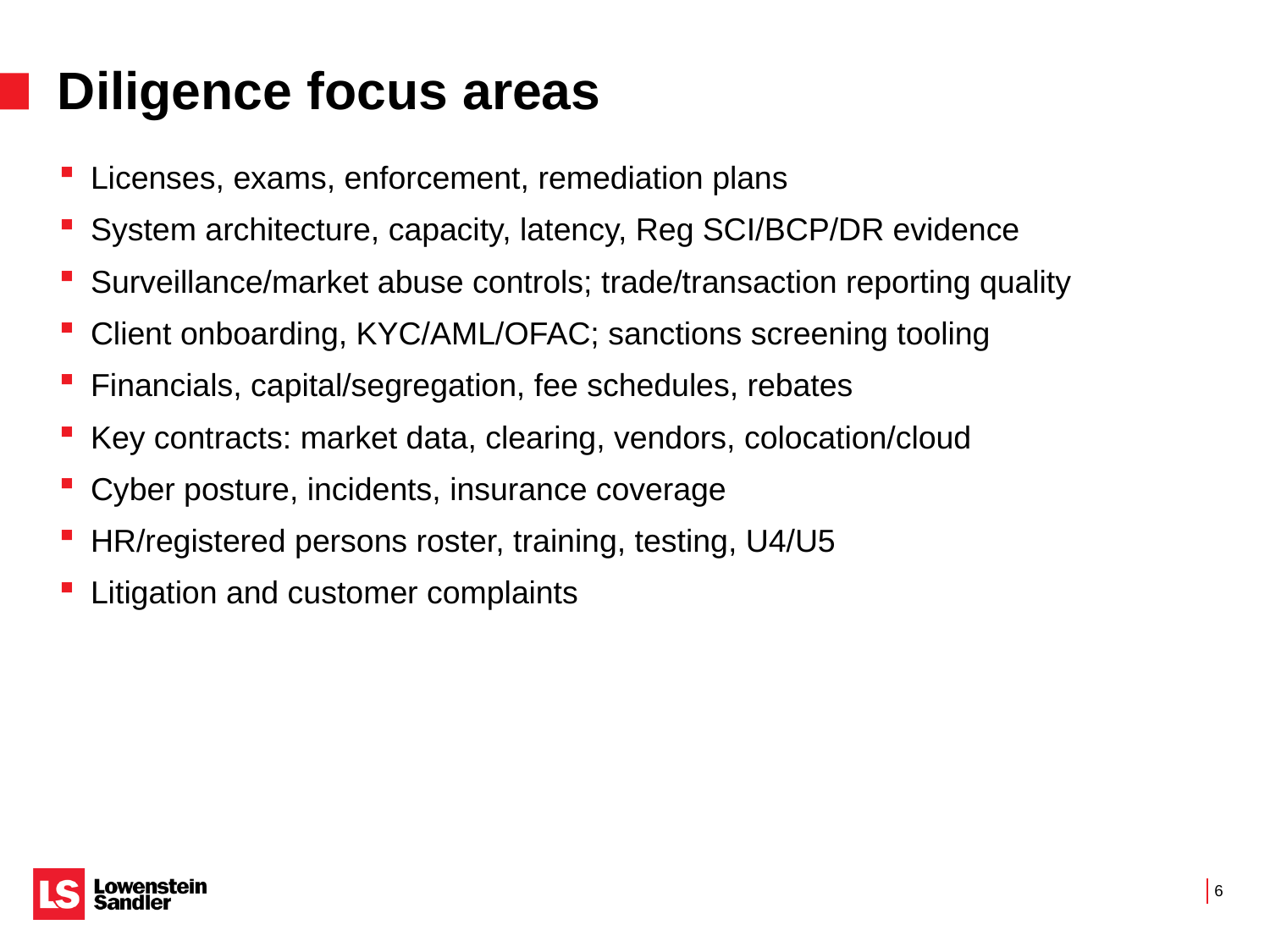

# Diligence focus areas
Licenses, exams, enforcement, remediation plans
System architecture, capacity, latency, Reg SCI/BCP/DR evidence
Surveillance/market abuse controls; trade/transaction reporting quality
Client onboarding, KYC/AML/OFAC; sanctions screening tooling
Financials, capital/segregation, fee schedules, rebates
Key contracts: market data, clearing, vendors, colocation/cloud
Cyber posture, incidents, insurance coverage
HR/registered persons roster, training, testing, U4/U5
Litigation and customer complaints